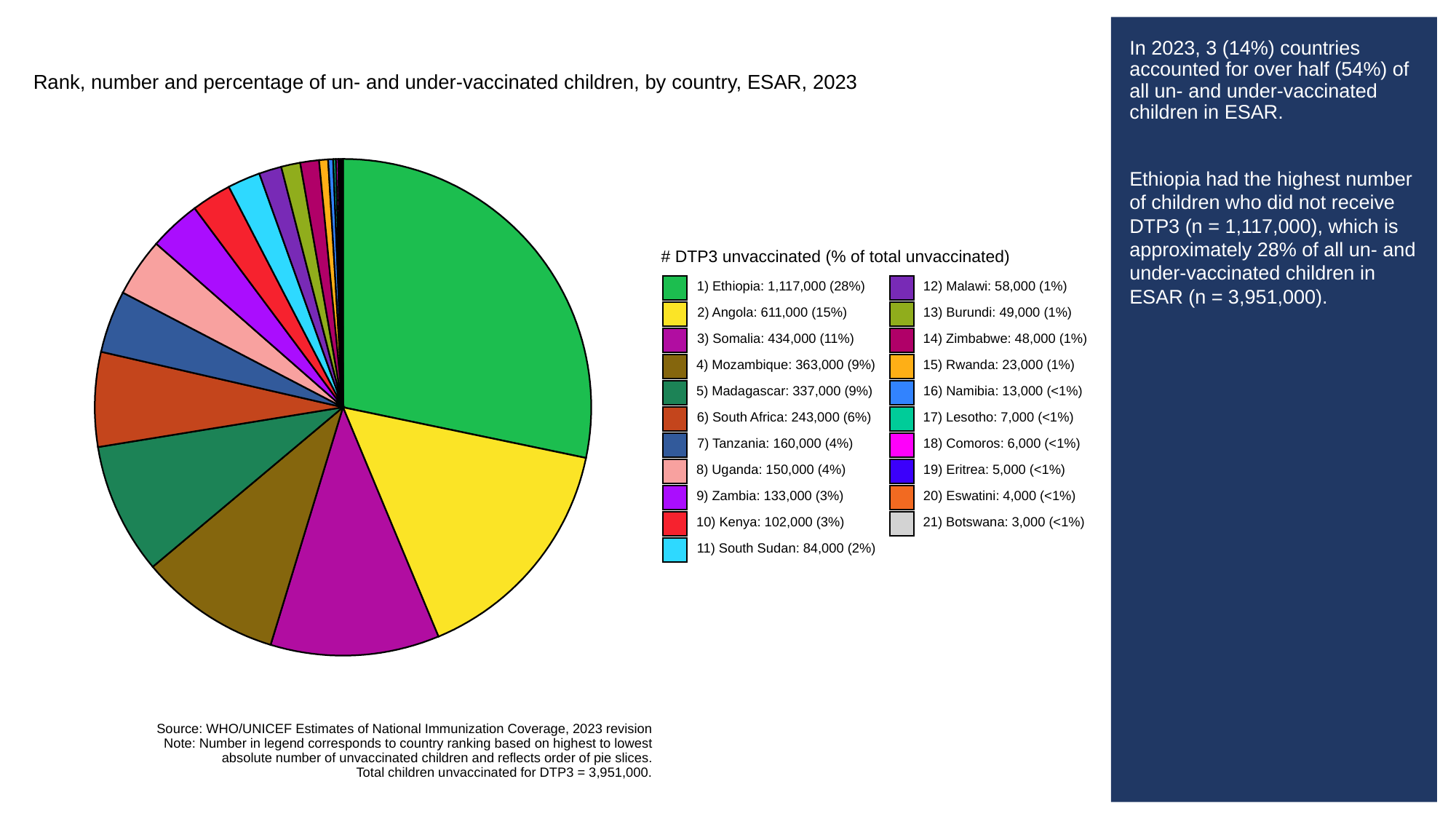

# In 2023, 3 (14%) countries accounted for over half (54%) of all un- and under-vaccinated children in ESAR.

Ethiopia had the highest number of children who did not receive DTP3 (n = 1,117,000), which is approximately 28% of all un- and under-vaccinated children in ESAR (n = 3,951,000).

Rank, number and percentage of un- and under-vaccinated children, by country, ESAR, 2023

# DTP3 unvaccinated (% of total unvaccinated)

1) Ethiopia: 1,117,000 (28%)
12) Malawi: 58,000 (1%)

2) Angola: 611,000 (15%)
13) Burundi: 49,000 (1%)

3) Somalia: 434,000 (11%)
14) Zimbabwe: 48,000 (1%)

4) Mozambique: 363,000 (9%)
15) Rwanda: 23,000 (1%)

5) Madagascar: 337,000 (9%)
16) Namibia: 13,000 (<1%)

6) South Africa: 243,000 (6%)
17) Lesotho: 7,000 (<1%)

7) Tanzania: 160,000 (4%)
18) Comoros: 6,000 (<1%)

8) Uganda: 150,000 (4%)
19) Eritrea: 5,000 (<1%)

9) Zambia: 133,000 (3%)
20) Eswatini: 4,000 (<1%)

10) Kenya: 102,000 (3%)
21) Botswana: 3,000 (<1%)

11) South Sudan: 84,000 (2%)
Source: WHO/UNICEF Estimates of National Immunization Coverage, 2023 revision
Note: Number in legend corresponds to country ranking based on highest to lowest
absolute number of unvaccinated children and reflects order of pie slices.
Total children unvaccinated for DTP3 = 3,951,000.